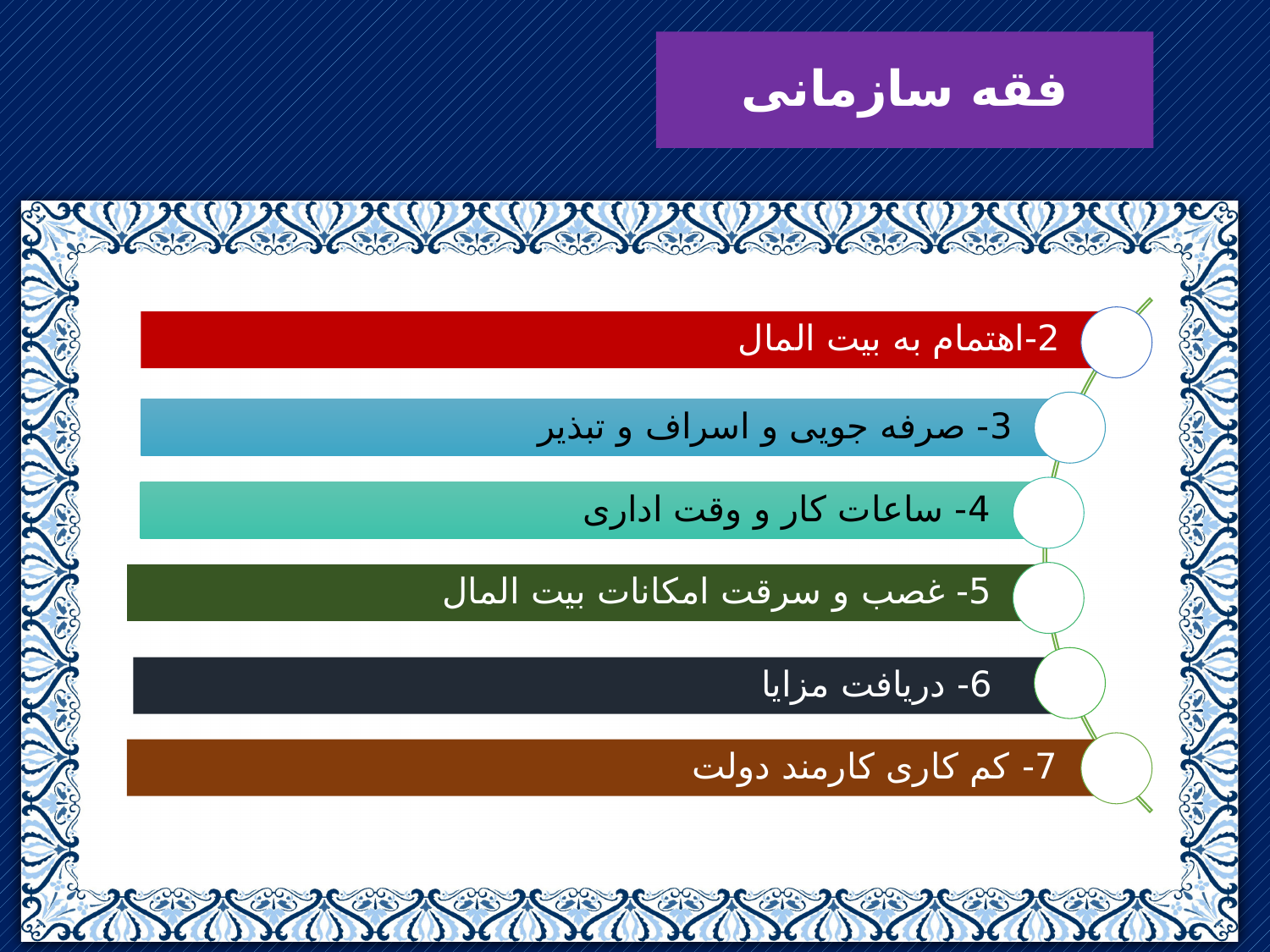

فقه سازمانی

 2-اهتمام به بیت المال
 3- صرفه جویی و اسراف و تبذیر
 4- ساعات کار و وقت اداری
  5- غصب و سرقت امکانات بیت المال
  6- دریافت مزایا
7- کم کاری کارمند دولت